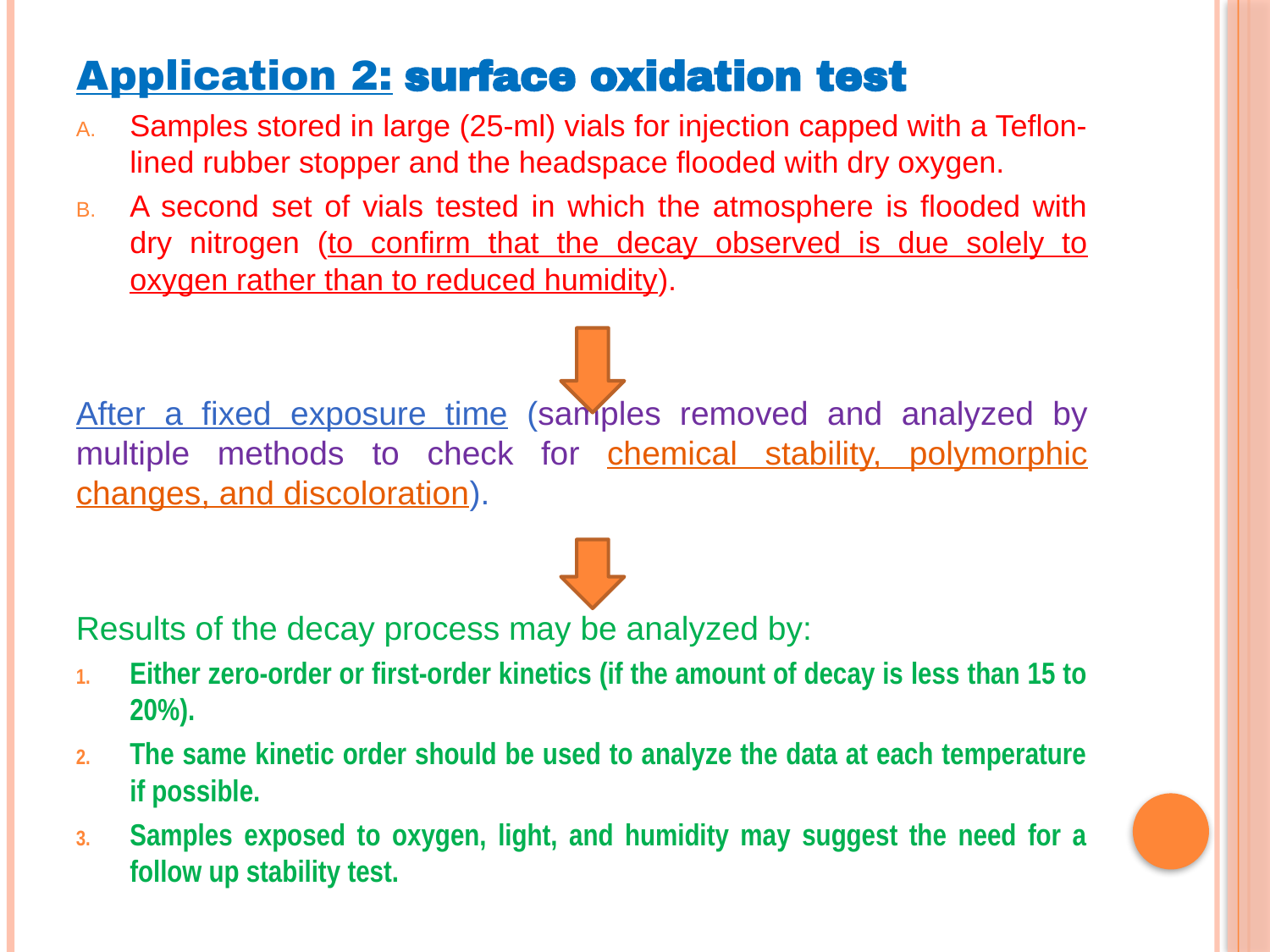

Application 2: surface oxidation test
Samples stored in large (25-ml) vials for injection capped with a Teflon-lined rubber stopper and the headspace flooded with dry oxygen.
A second set of vials tested in which the atmosphere is flooded with dry nitrogen (to confirm that the decay observed is due solely to oxygen rather than to reduced humidity).

After a fixed exposure time (samples removed and analyzed by multiple methods to check for chemical stability, polymorphic changes, and discoloration).

Results of the decay process may be analyzed by:
Either zero-order or first-order kinetics (if the amount of decay is less than 15 to 20%).
The same kinetic order should be used to analyze the data at each temperature if possible.
Samples exposed to oxygen, light, and humidity may suggest the need for a follow up stability test.